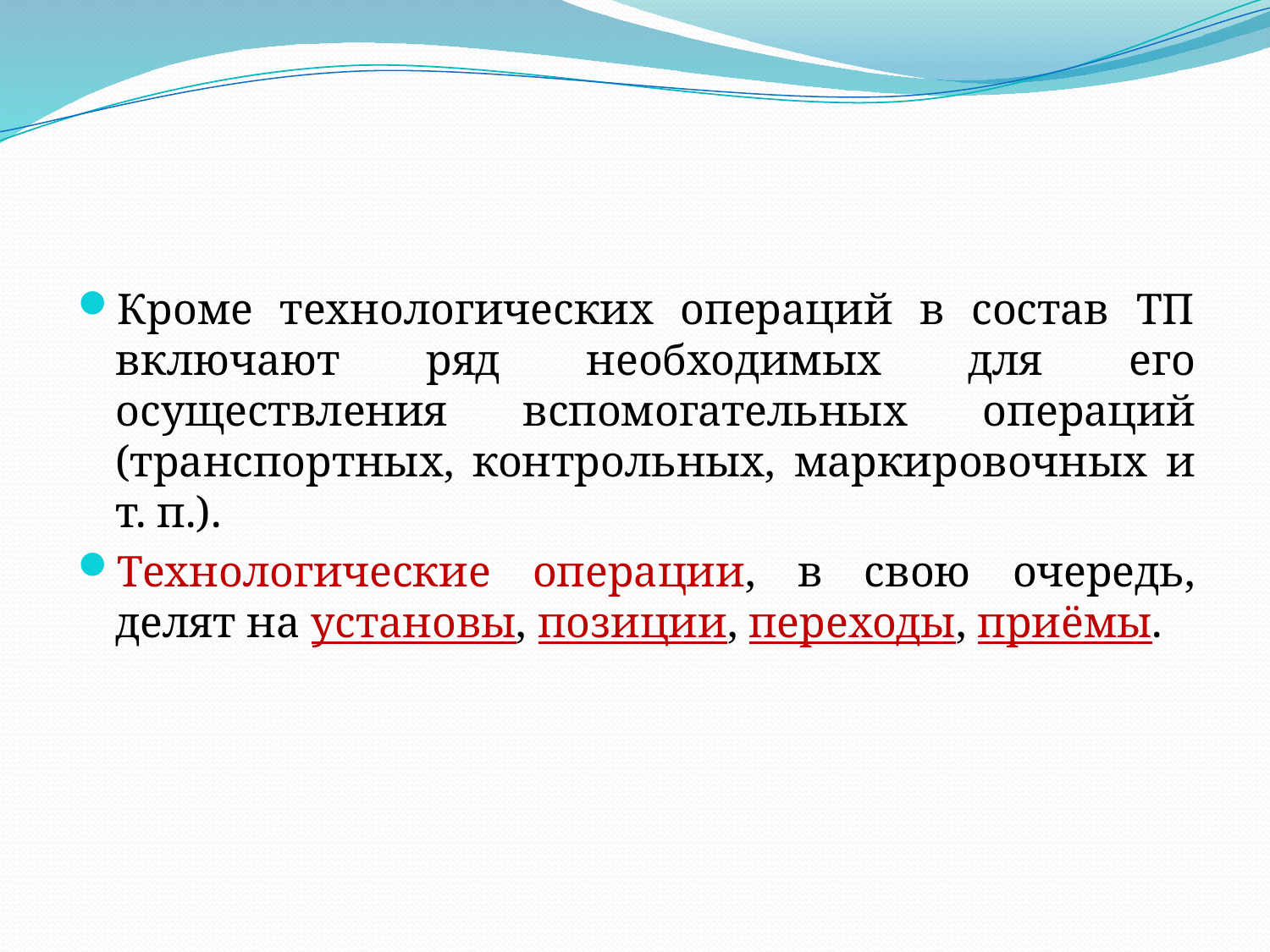

Кроме технологических операций в состав ТП включают ряд необходимых для его осуществления вспомогательных операций (транспортных, контрольных, маркировочных и т. п.).
Технологические операции, в свою очередь, делят на установы, позиции, переходы, приёмы.